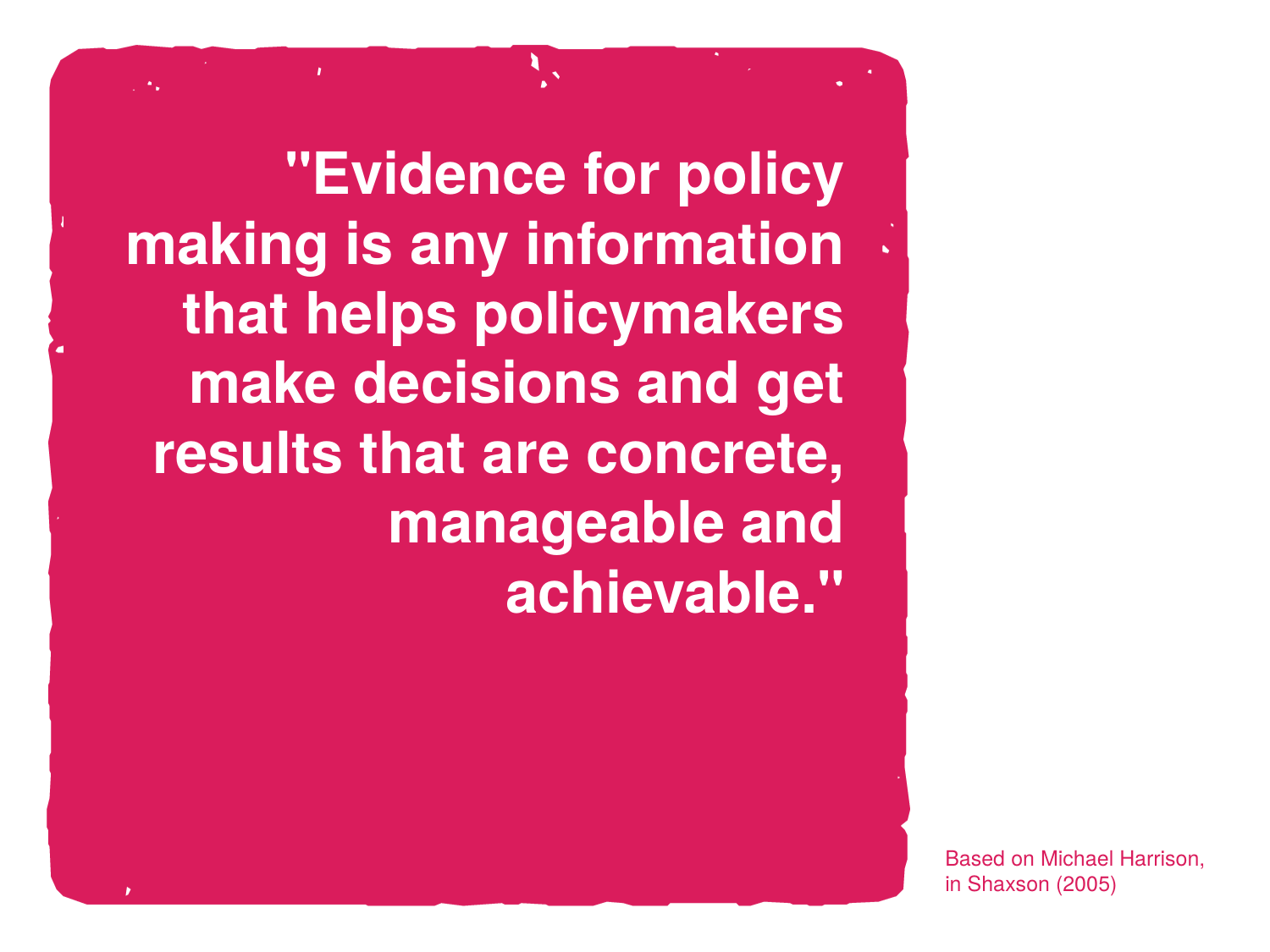

Based on Michael Harrison, in Shaxson (2005)
# "Evidence for policy making is any information that helps policymakers make decisions and get results that are concrete, manageable and achievable."